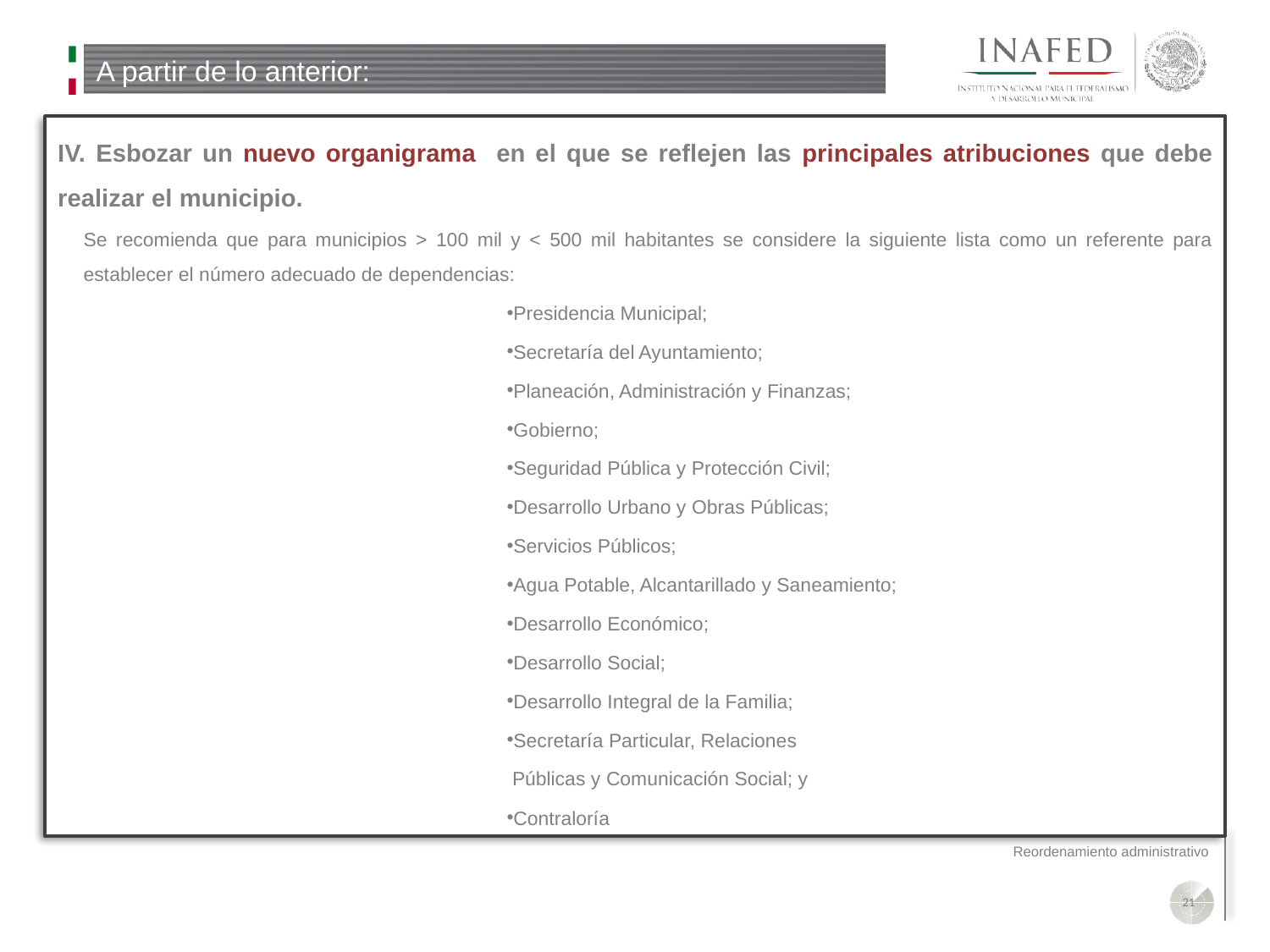

# A partir de lo anterior:
IV. Esbozar un nuevo organigrama  en el que se reflejen las principales atribuciones que debe realizar el municipio.
Se recomienda que para municipios > 100 mil y < 500 mil habitantes se considere la siguiente lista como un referente para establecer el número adecuado de dependencias:
Presidencia Municipal;
Secretaría del Ayuntamiento;
Planeación, Administración y Finanzas;
Gobierno;
Seguridad Pública y Protección Civil;
Desarrollo Urbano y Obras Públicas;
Servicios Públicos;
Agua Potable, Alcantarillado y Saneamiento;
Desarrollo Económico;
Desarrollo Social;
Desarrollo Integral de la Familia;
Secretaría Particular, Relaciones
 Públicas y Comunicación Social; y
Contraloría
21